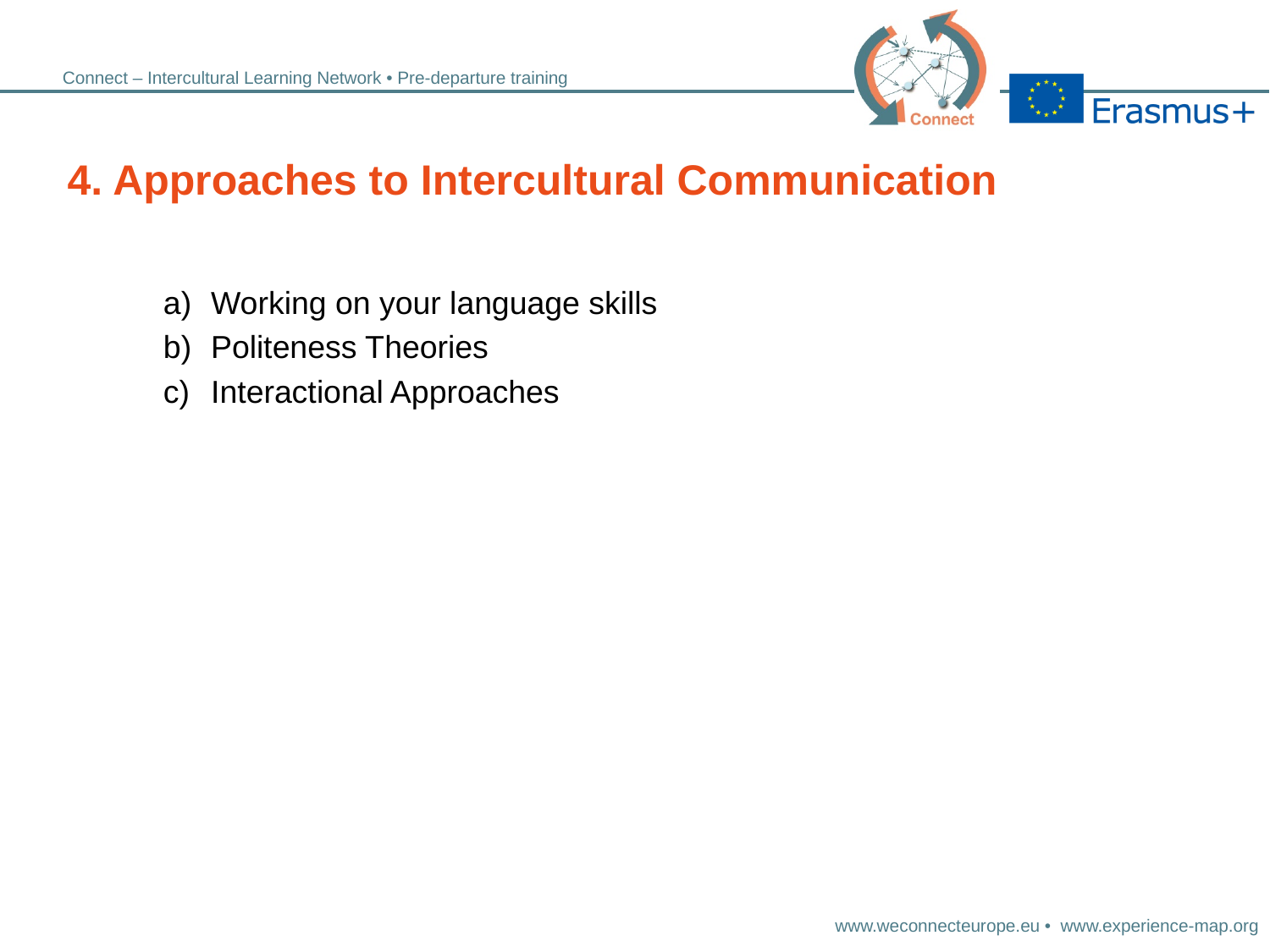

# 4. Approaches to Intercultural Communication
Working on your language skills
Politeness Theories
Interactional Approaches